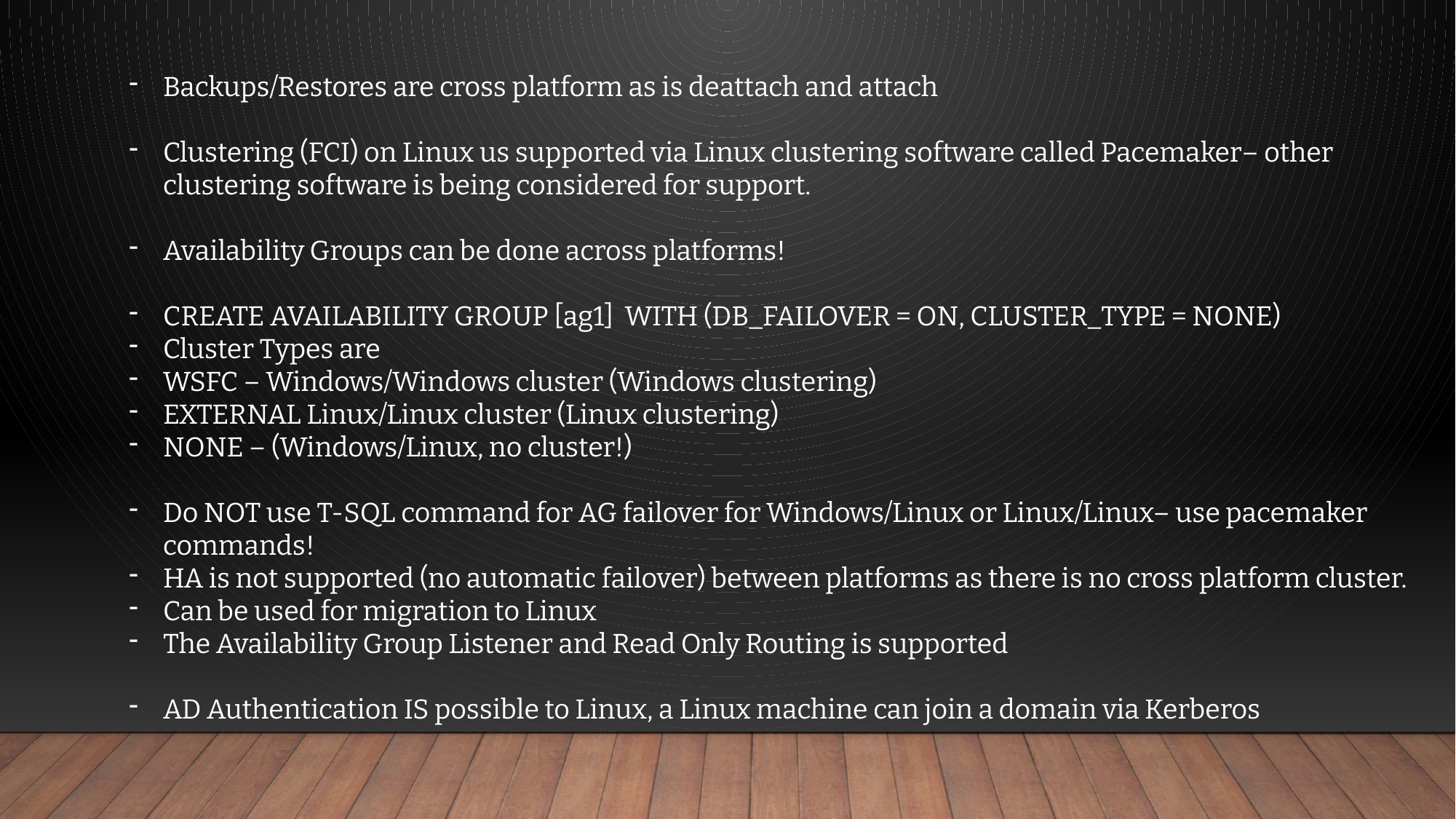

Backups/Restores are cross platform as is deattach and attach

Clustering (FCI) on Linux us supported via Linux clustering software called Pacemaker– other clustering software is being considered for support.

Availability Groups can be done across platforms!

CREATE AVAILABILITY GROUP [ag1]  WITH (DB_FAILOVER = ON, CLUSTER_TYPE = NONE)
Cluster Types are
WSFC – Windows/Windows cluster (Windows clustering)
EXTERNAL Linux/Linux cluster (Linux clustering)
NONE – (Windows/Linux, no cluster!)

Do NOT use T-SQL command for AG failover for Windows/Linux or Linux/Linux– use pacemaker commands!
HA is not supported (no automatic failover) between platforms as there is no cross platform cluster.
Can be used for migration to Linux
The Availability Group Listener and Read Only Routing is supported

AD Authentication IS possible to Linux, a Linux machine can join a domain via Kerberos